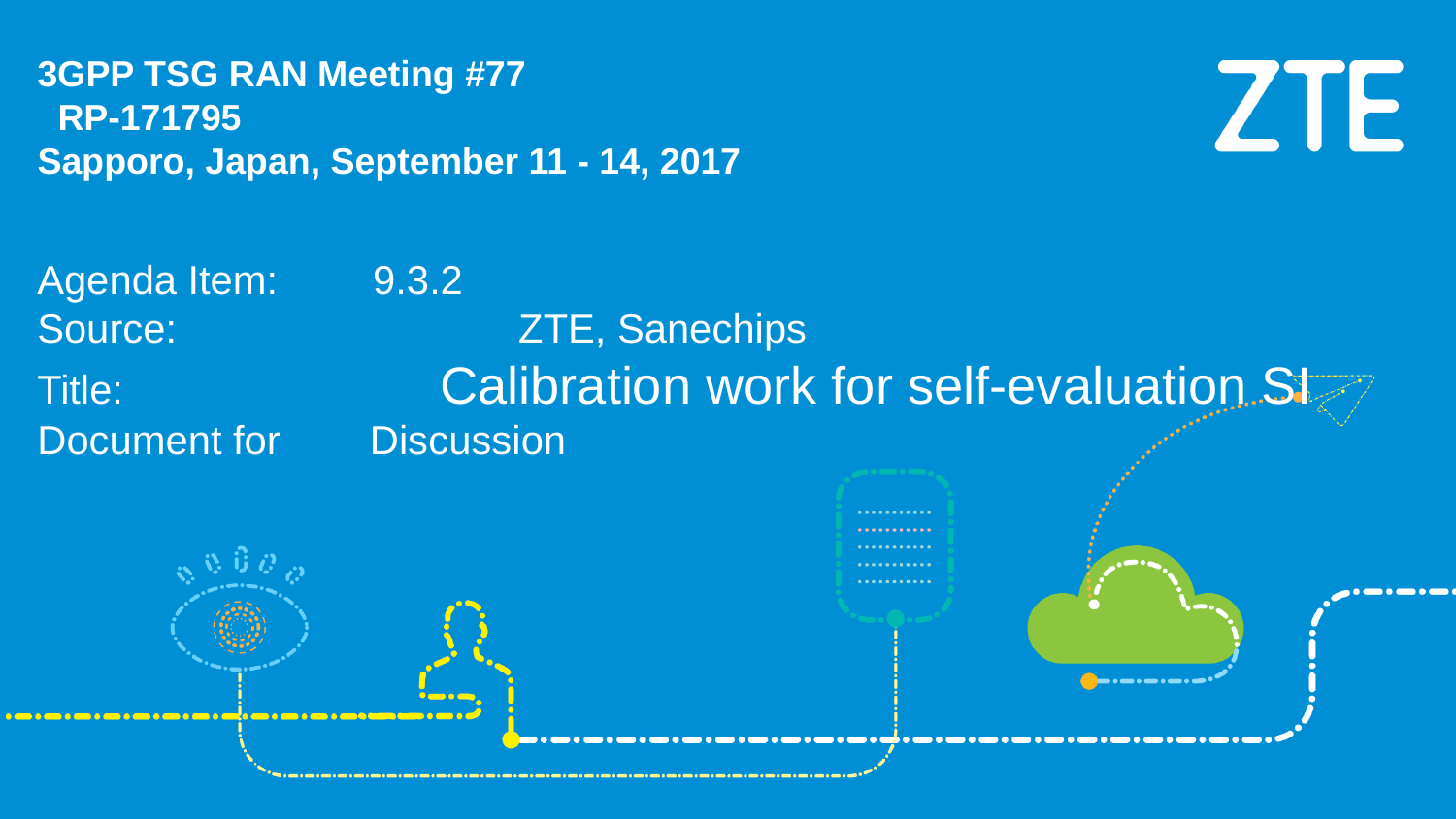

# 3GPP TSG RAN Meeting #77				                   RP-171795 Sapporo, Japan, September 11 - 14, 2017
Agenda Item:	    9.3.2
Source:			    ZTE, Sanechips
Title:		          Calibration work for self-evaluation SI
Document for        Discussion